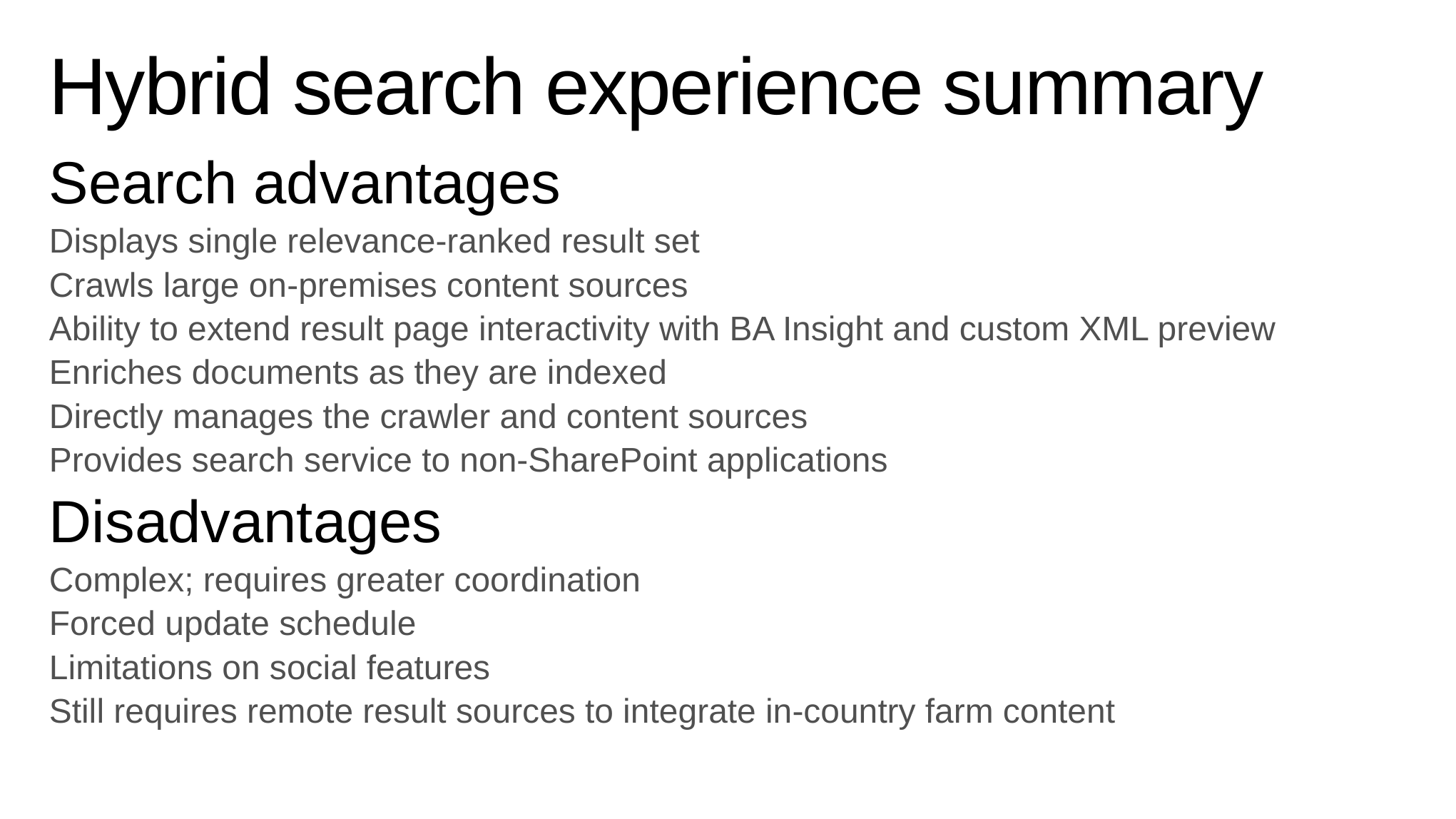

# Hybrid search experience summary
Search advantages
Displays single relevance-ranked result set
Crawls large on-premises content sources
Ability to extend result page interactivity with BA Insight and custom XML preview
Enriches documents as they are indexed
Directly manages the crawler and content sources
Provides search service to non-SharePoint applications
Disadvantages
Complex; requires greater coordination
Forced update schedule
Limitations on social features
Still requires remote result sources to integrate in-country farm content